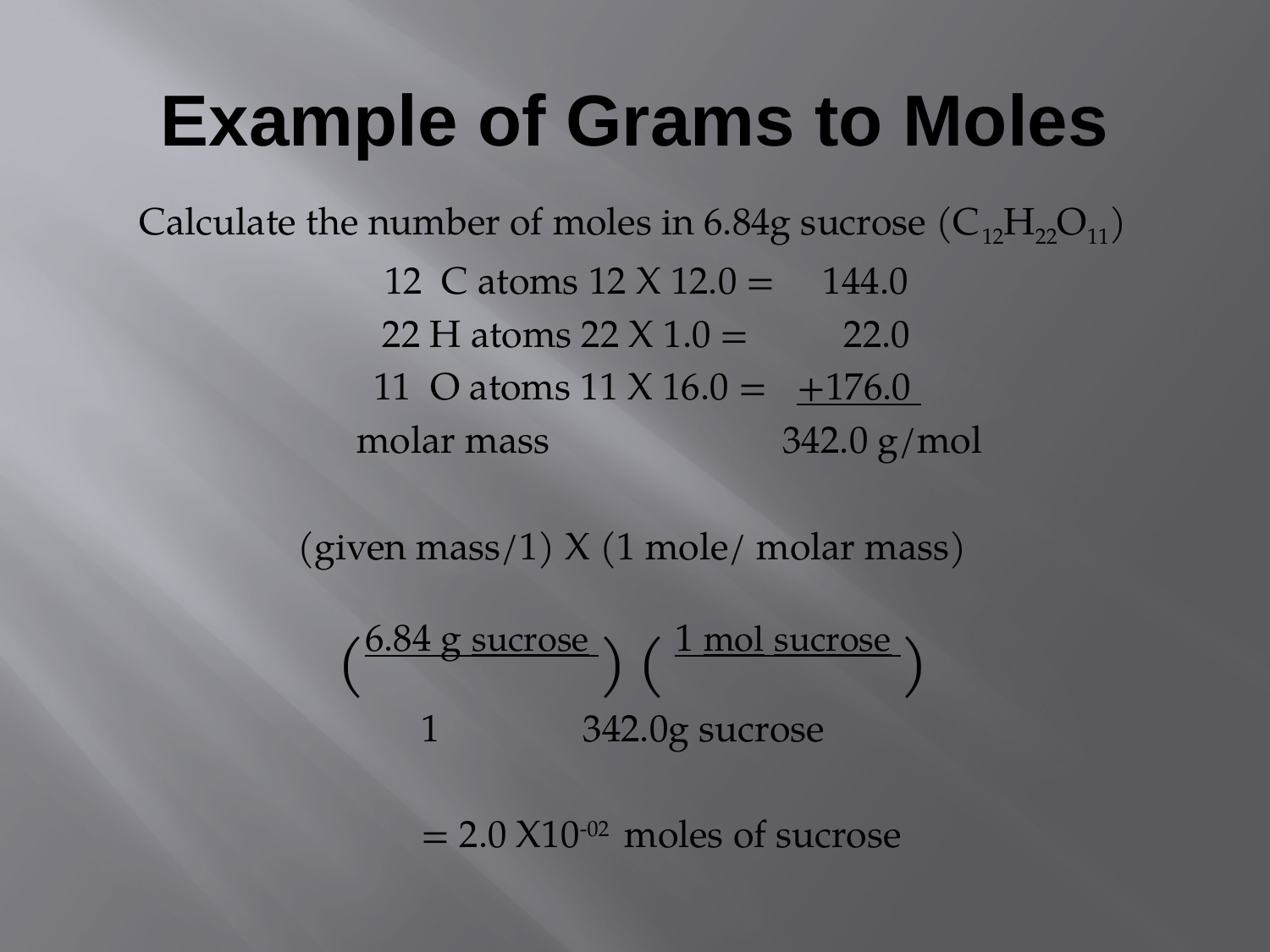

# Example of Grams to Moles
Calculate the number of moles in 6.84g sucrose (C12H22O11)
   12  C atoms 12 X 12.0 =     144.0
   22 H atoms 22 X 1.0 =          22.0
   11  O atoms 11 X 16.0 =   +176.0
		 molar mass	               342.0 g/mol

(given mass/1) X (1 mole/ molar mass)
(6.84 g sucrose ) ( 1 mol sucrose )
            1	            342.0g sucrose

      = 2.0 X10-02  moles of sucrose